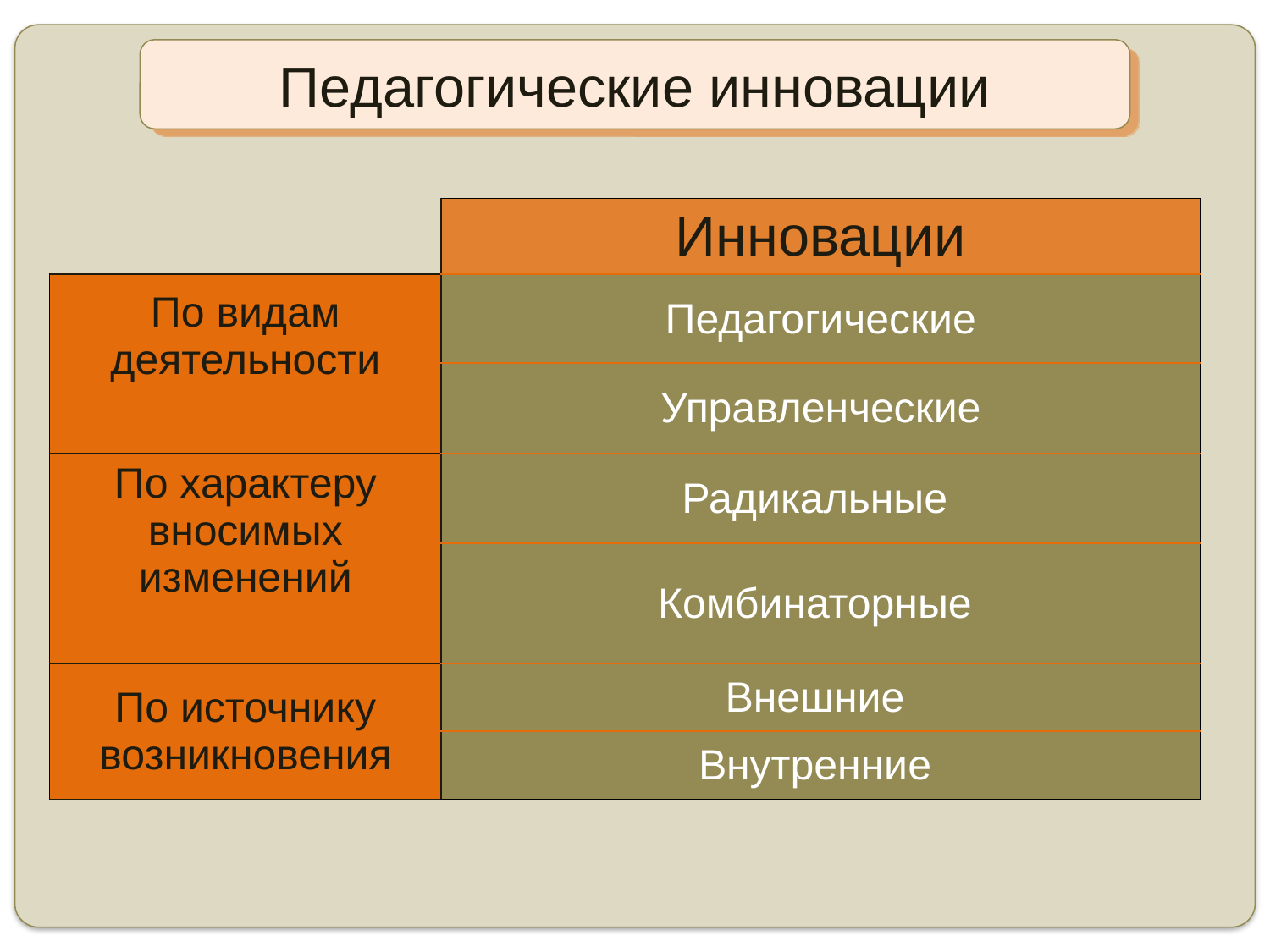

Педагогические инновации
Учитель
|  | Инновации |
| --- | --- |
| По видам деятельности | Педагогические |
|  | Управленческие |
| По характеру вносимых изменений | Радикальные |
|  | Комбинаторные |
| По источнику возникновения | Внешние |
|  | Внутренние |